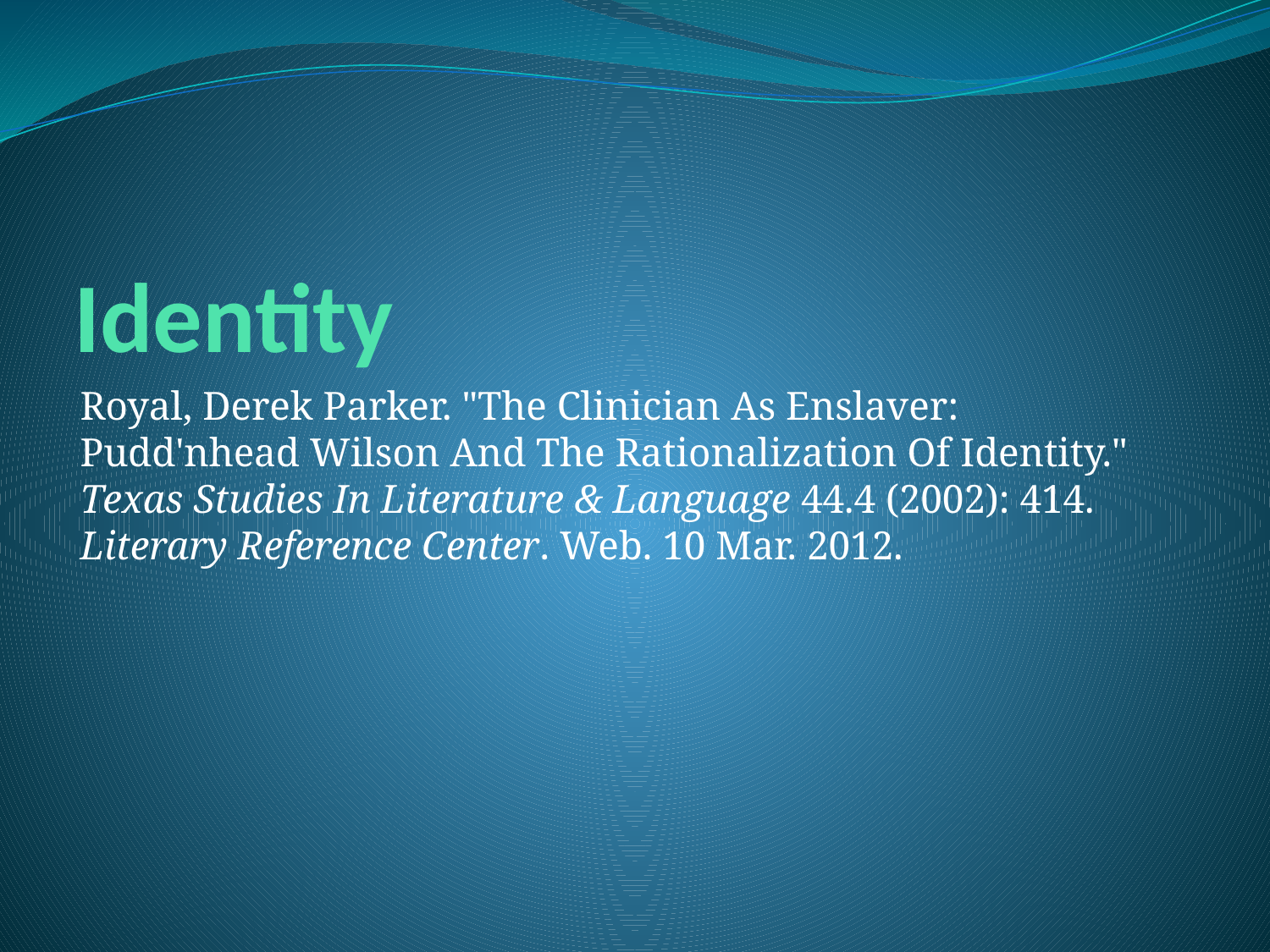

# Identity
Royal, Derek Parker. "The Clinician As Enslaver: Pudd'nhead Wilson And The Rationalization Of Identity." Texas Studies In Literature & Language 44.4 (2002): 414. Literary Reference Center. Web. 10 Mar. 2012.